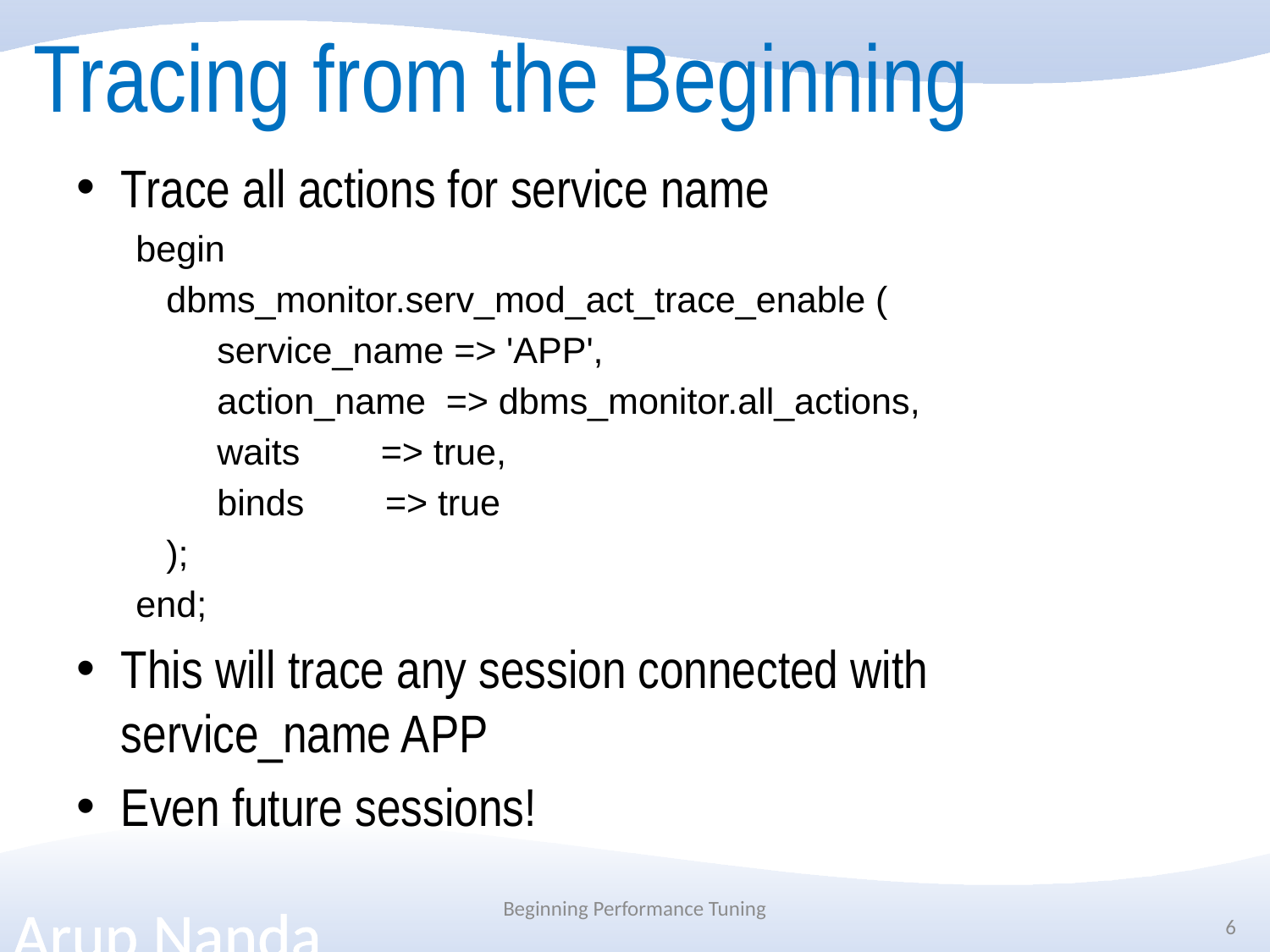

# Tracing from the Beginning
Trace all actions for service name
begin
   dbms_monitor.serv_mod_act_trace_enable (
        service_name => 'APP',
        action_name  => dbms_monitor.all_actions,
        waits        => true,
        binds        => true
   );
end;
This will trace any session connected with service_name APP
Even future sessions!
Beginning Performance Tuning
6